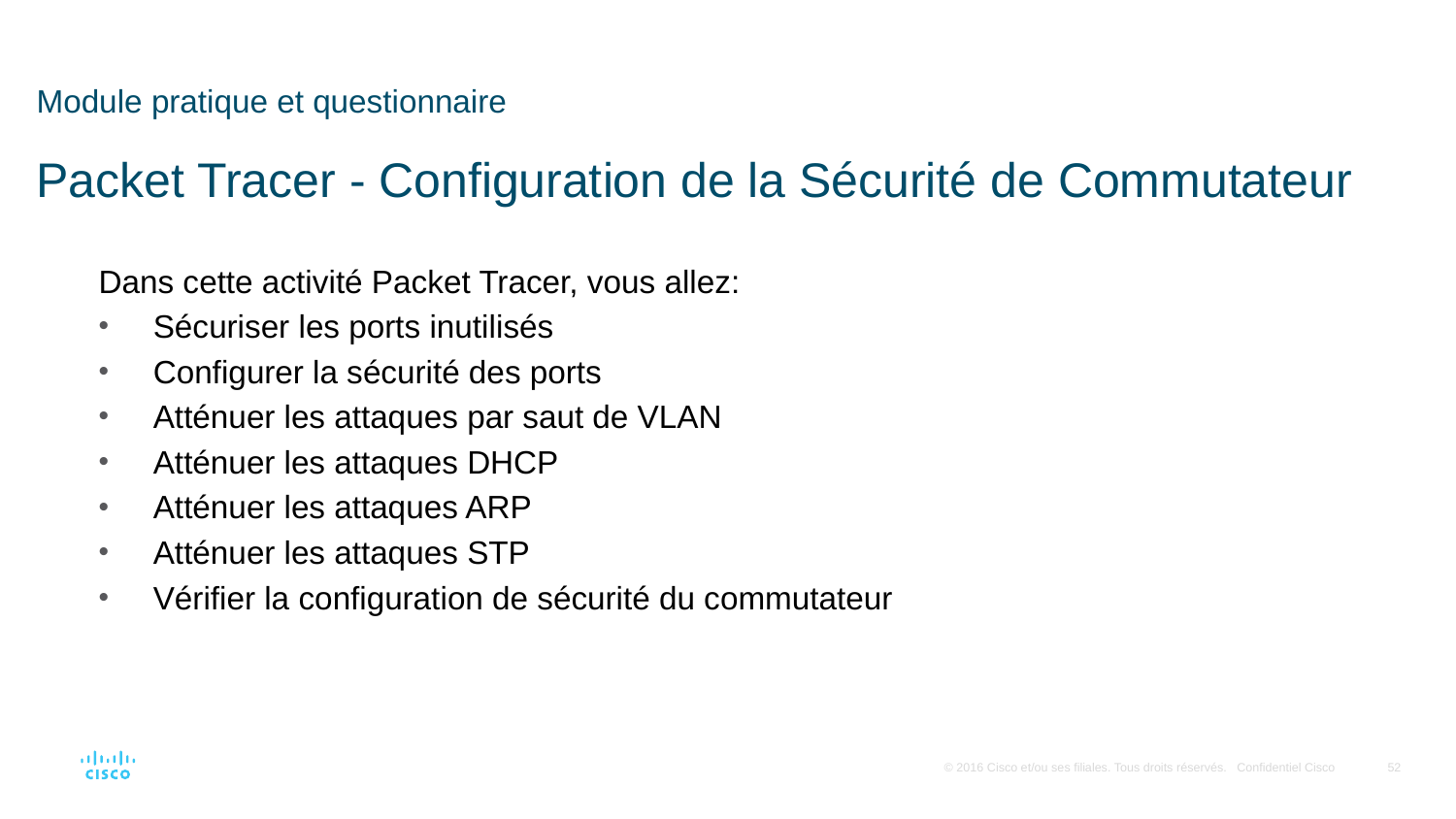

# Module pratique et questionnaire Packet Tracer - Configuration de la Sécurité de Commutateur
Dans cette activité Packet Tracer, vous allez:
Sécuriser les ports inutilisés
Configurer la sécurité des ports
Atténuer les attaques par saut de VLAN
Atténuer les attaques DHCP
Atténuer les attaques ARP
Atténuer les attaques STP
Vérifier la configuration de sécurité du commutateur